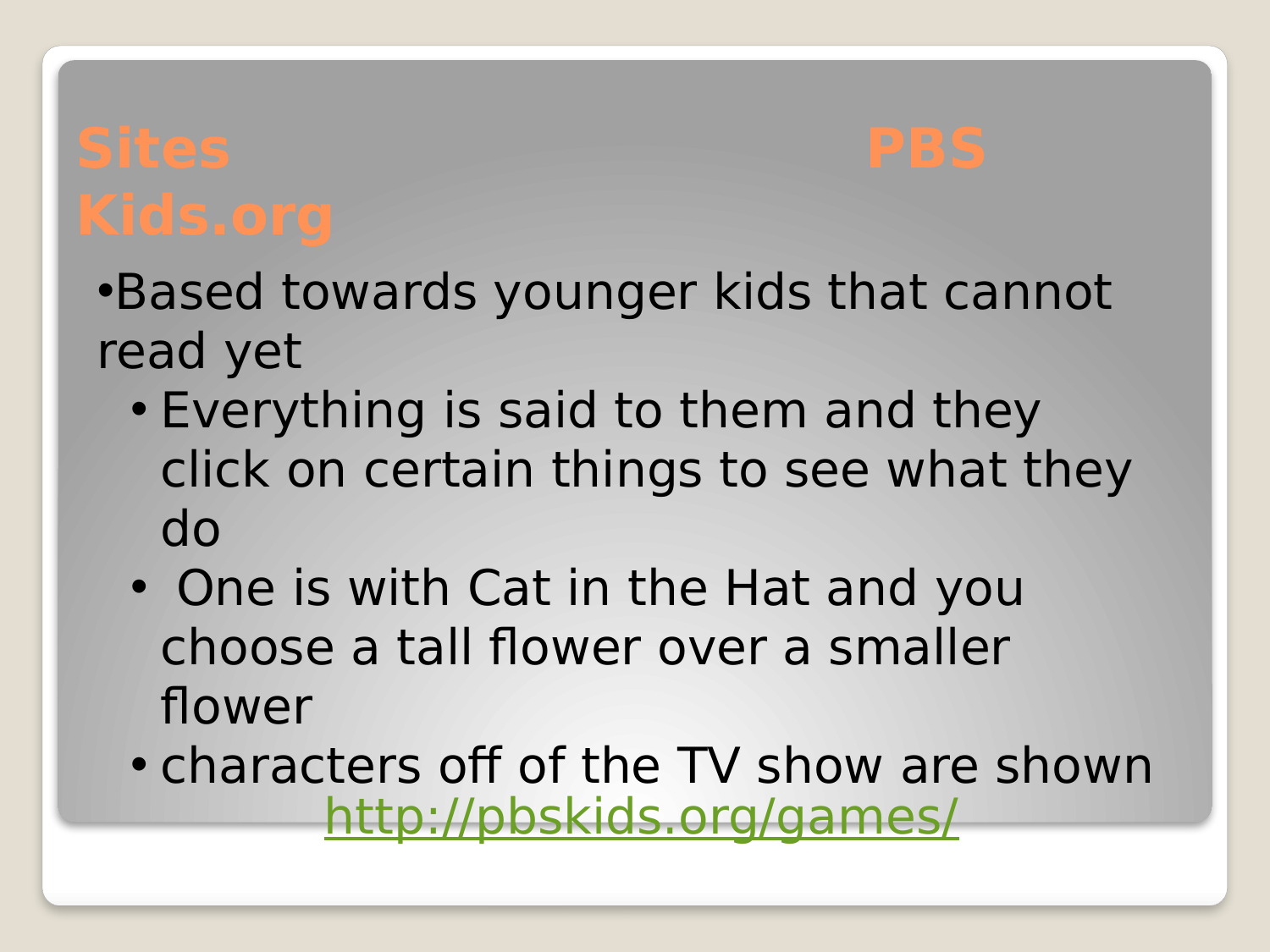

# Sites                                 PBS Kids.org
Based towards younger kids that cannot read yet
Everything is said to them and they click on certain things to see what they do
 One is with Cat in the Hat and you choose a tall flower over a smaller flower
characters off of the TV show are shown
http://pbskids.org/games/